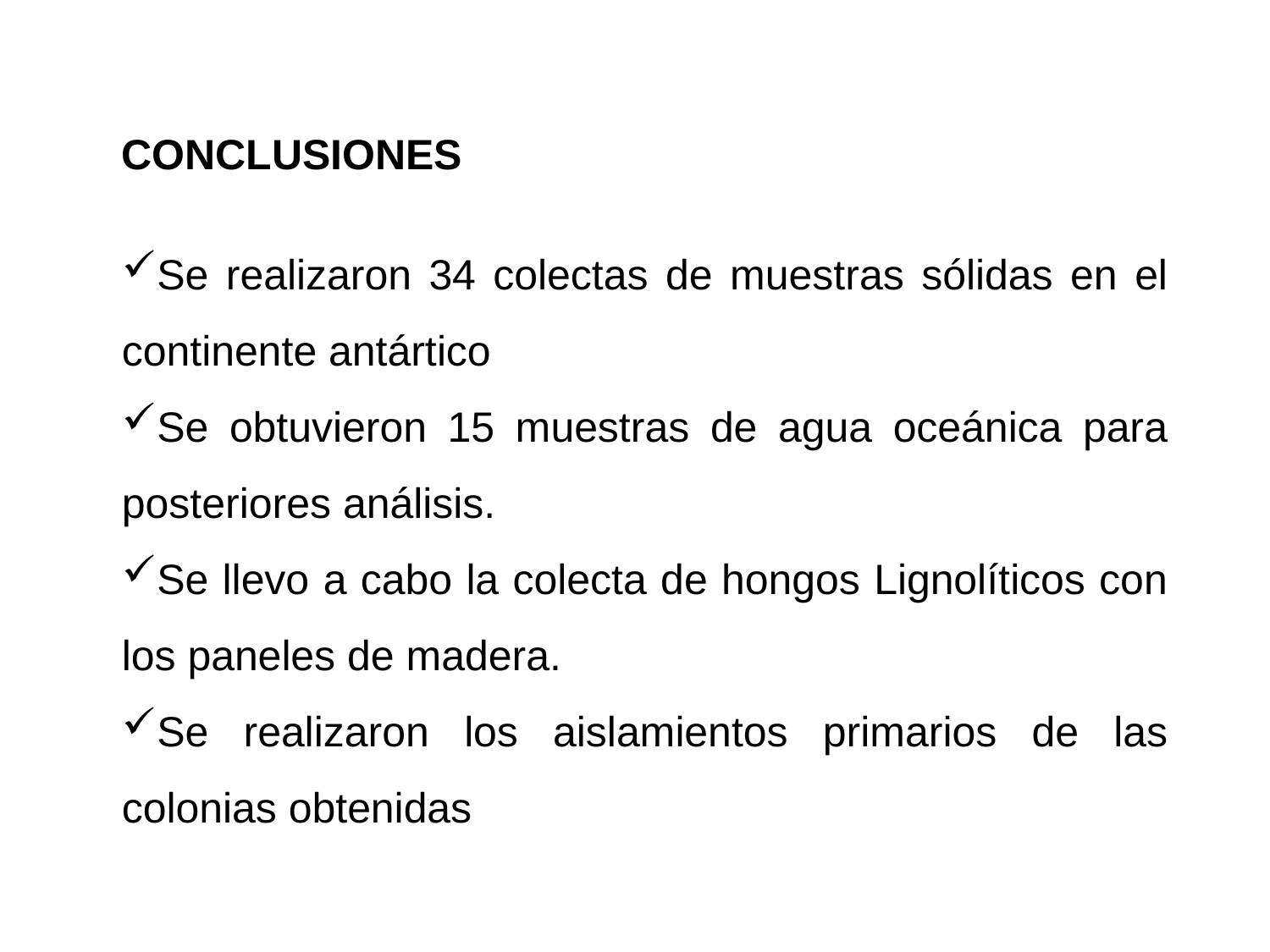

CONCLUSIONES

Se realizaron 34 colectas de muestras sólidas en el continente antártico
Se obtuvieron 15 muestras de agua oceánica para posteriores análisis.
Se llevo a cabo la colecta de hongos Lignolíticos con los paneles de madera.
Se realizaron los aislamientos primarios de las colonias obtenidas